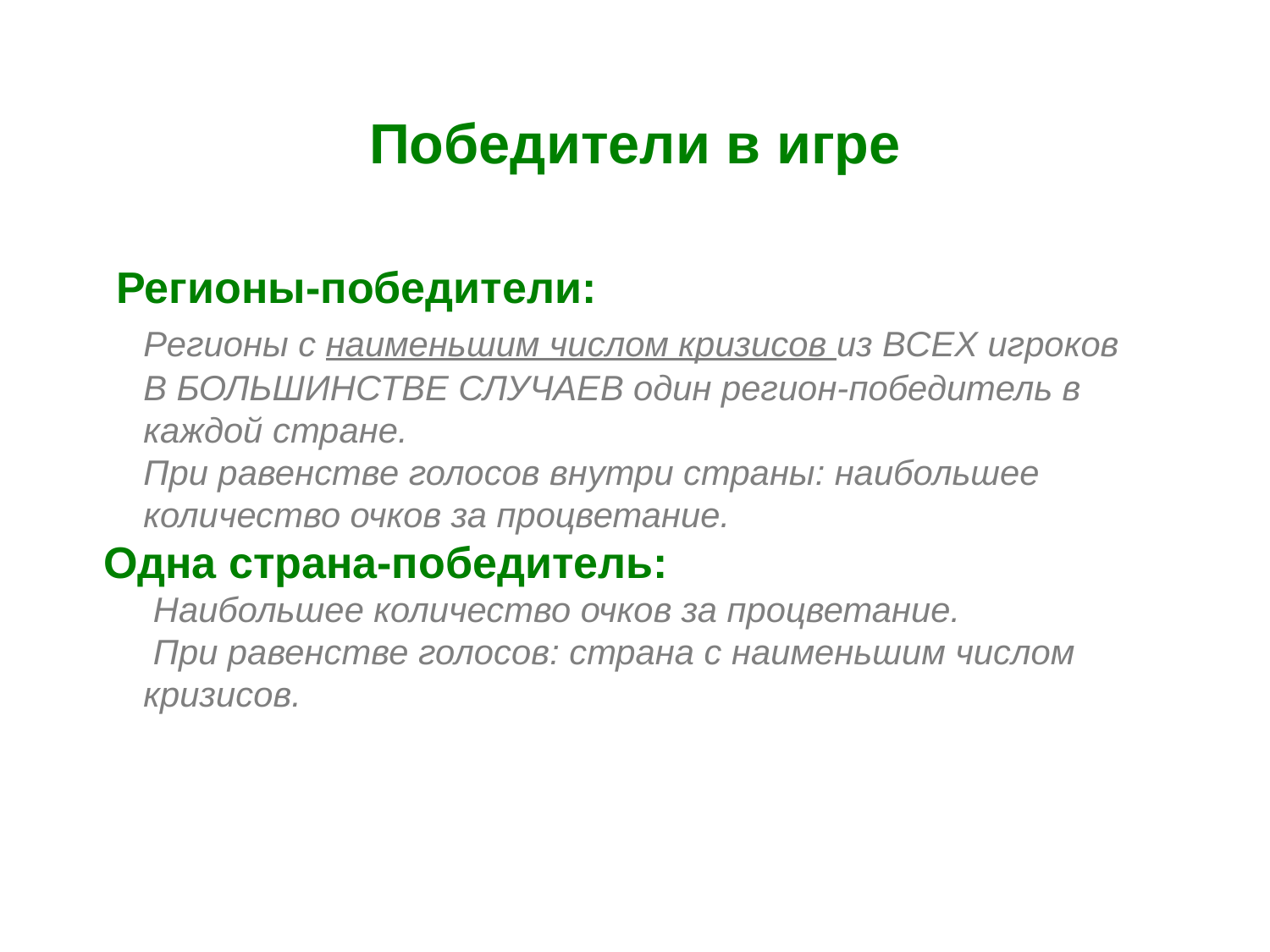

Победители в игре
 Регионы-победители:
	Регионы с наименьшим числом кризисов из ВСЕХ игроков
В БОЛЬШИНСТВЕ СЛУЧАЕВ один регион-победитель в каждой стране.
При равенстве голосов внутри страны: наибольшее количество очков за процветание.
Одна страна-победитель:
	 Наибольшее количество очков за процветание.
	 При равенстве голосов: страна с наименьшим числом кризисов.